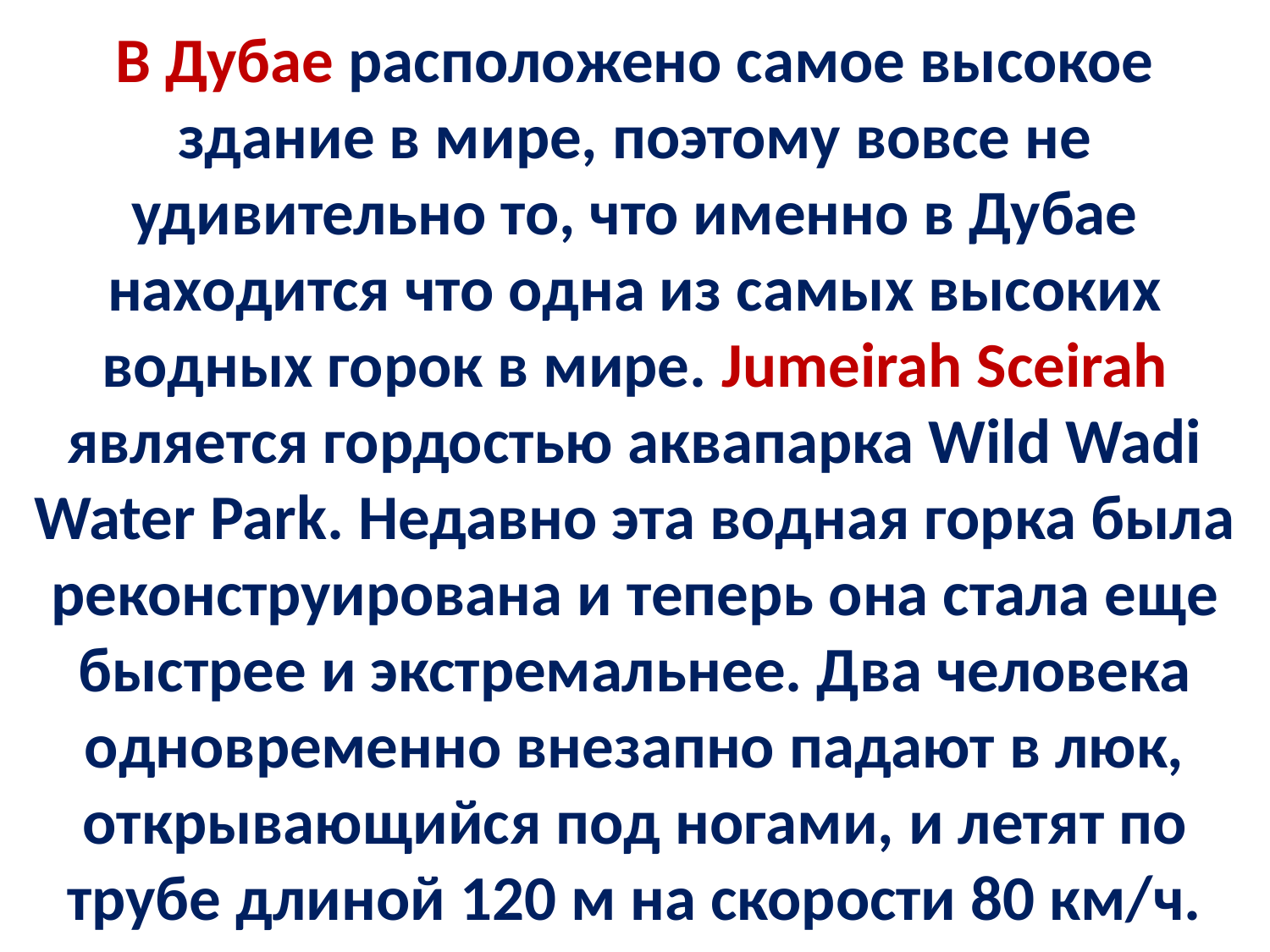

# В Дубае расположено самое высокое здание в мире, поэтому вовсе не удивительно то, что именно в Дубае находится что одна из самых высоких водных горок в мире. Jumeirah Sceirah является гордостью аквапарка Wild Wadi Water Park. Недавно эта водная горка была реконструирована и теперь она стала еще быстрее и экстремальнее. Два человека одновременно внезапно падают в люк, открывающийся под ногами, и летят по трубе длиной 120 м на скорости 80 км/ч.